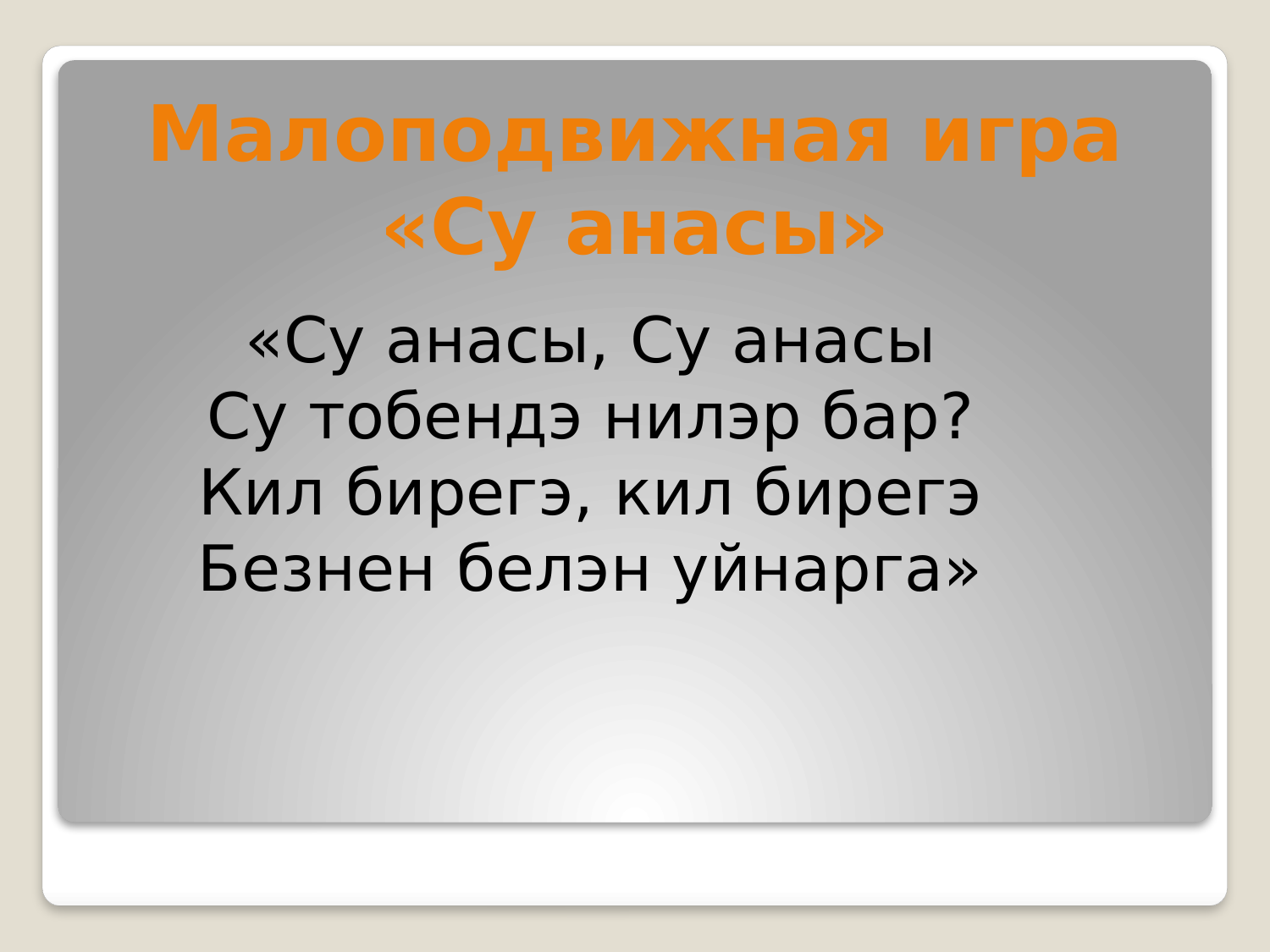

# Малоподвижная игра «Су анасы»
«Су анасы, Су анасы
Су тобендэ нилэр бар?
Кил бирегэ, кил бирегэ
Безнен белэн уйнарга»